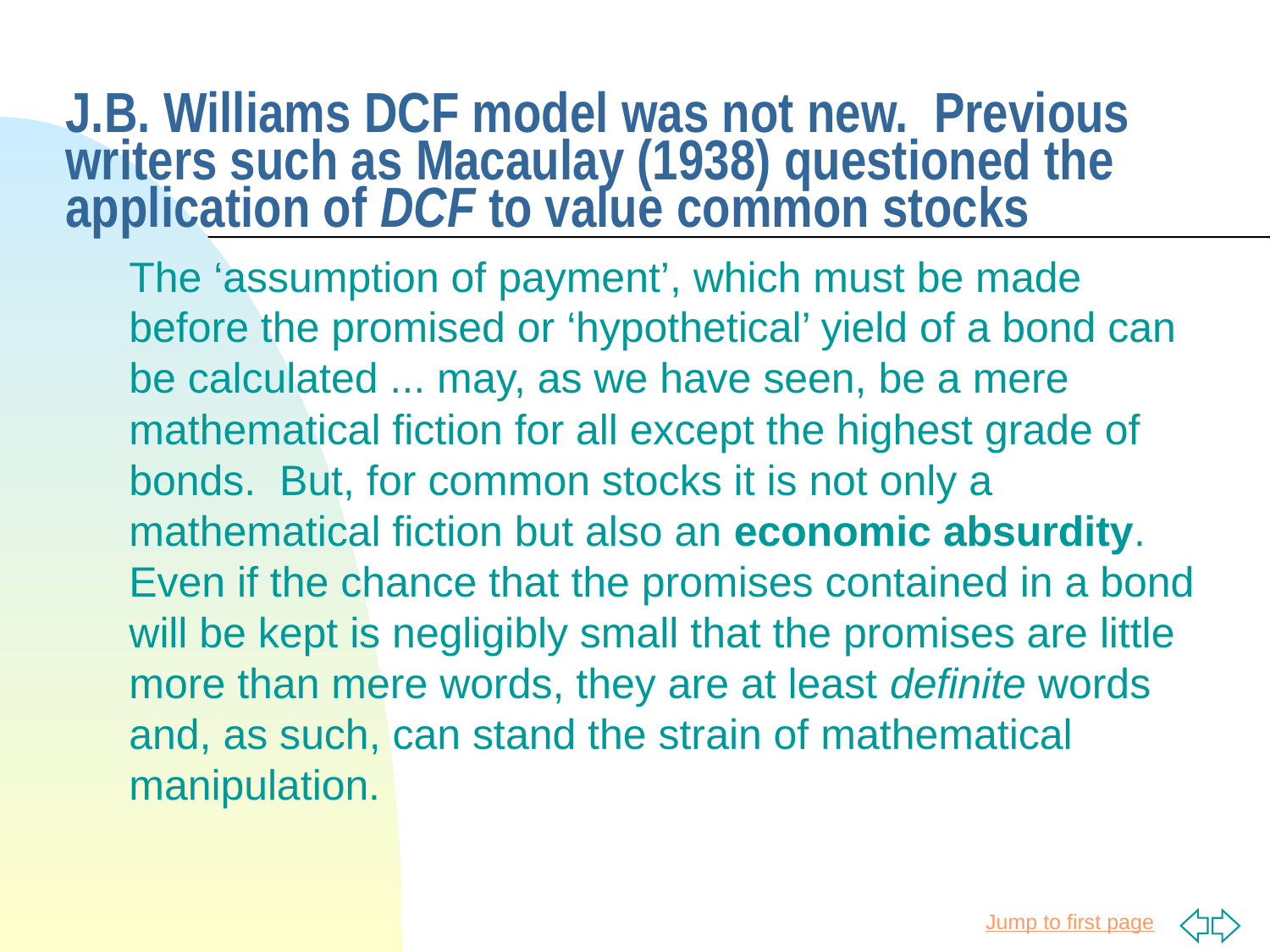

# J.B. Williams DCF model was not new.  Previous writers such as Macaulay (1938) questioned the application of DCF to value common stocks
The ‘assumption of payment’, which must be made before the promised or ‘hypothetical’ yield of a bond can be calculated ... may, as we have seen, be a mere mathematical fiction for all except the highest grade of bonds.  But, for common stocks it is not only a mathematical fiction but also an economic absurdity.  Even if the chance that the promises contained in a bond will be kept is negligibly small that the promises are little more than mere words, they are at least definite words and, as such, can stand the strain of mathematical manipulation.